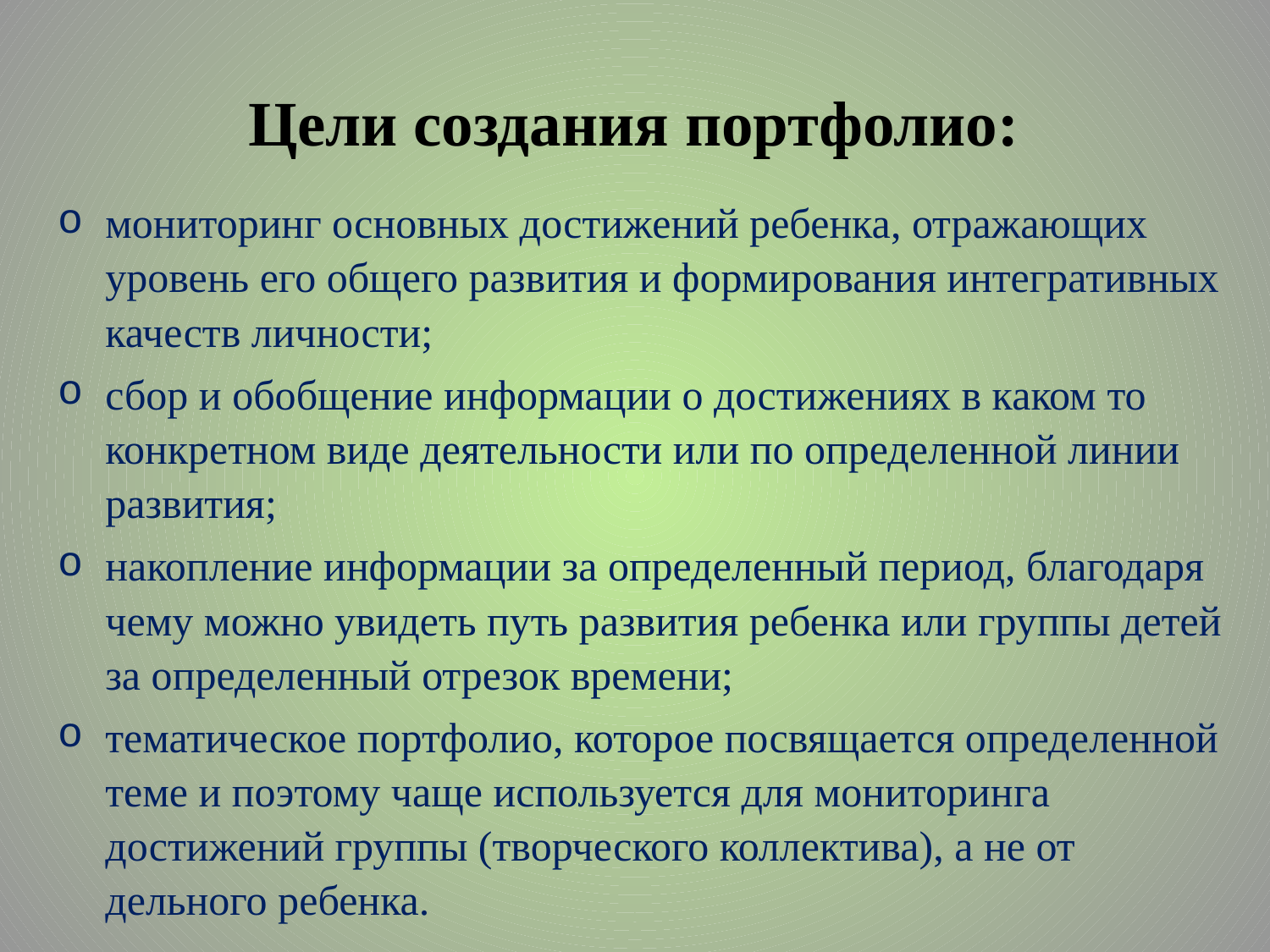

# Цели создания портфолио:
мониторинг основных дости­жений ребенка, отражающих уровень его общего развития и формирования интегративных качеств личности;
сбор и обобщение информации о достижениях в каком то конкретном виде деятельности или по определенной линии развития;
накопление информации за определенный период, благодаря чему можно увидеть путь развития ребенка или группы детей за определен­ный отрезок времени;
тематическое портфолио, ко­торое посвящается опреде­ленной теме и поэтому чаще используется для мониторин­га достижений группы (твор­ческого коллектива), а не от­дельного ребенка.